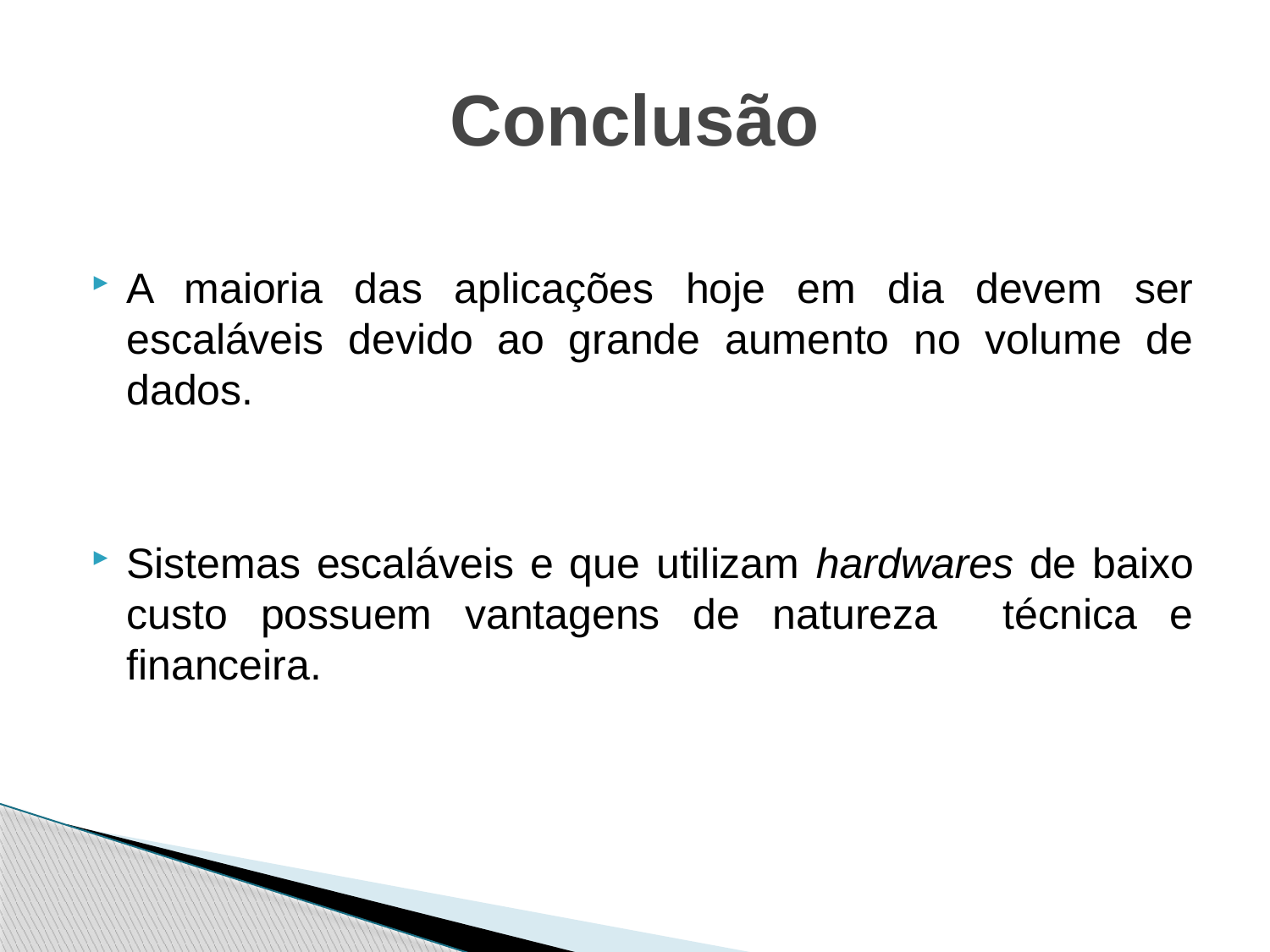

# Conclusão

A maioria das aplicações hoje em dia devem ser escaláveis devido ao grande aumento no volume de dados.

Sistemas escaláveis e que utilizam hardwares de baixo custo possuem vantagens de natureza  técnica e financeira.